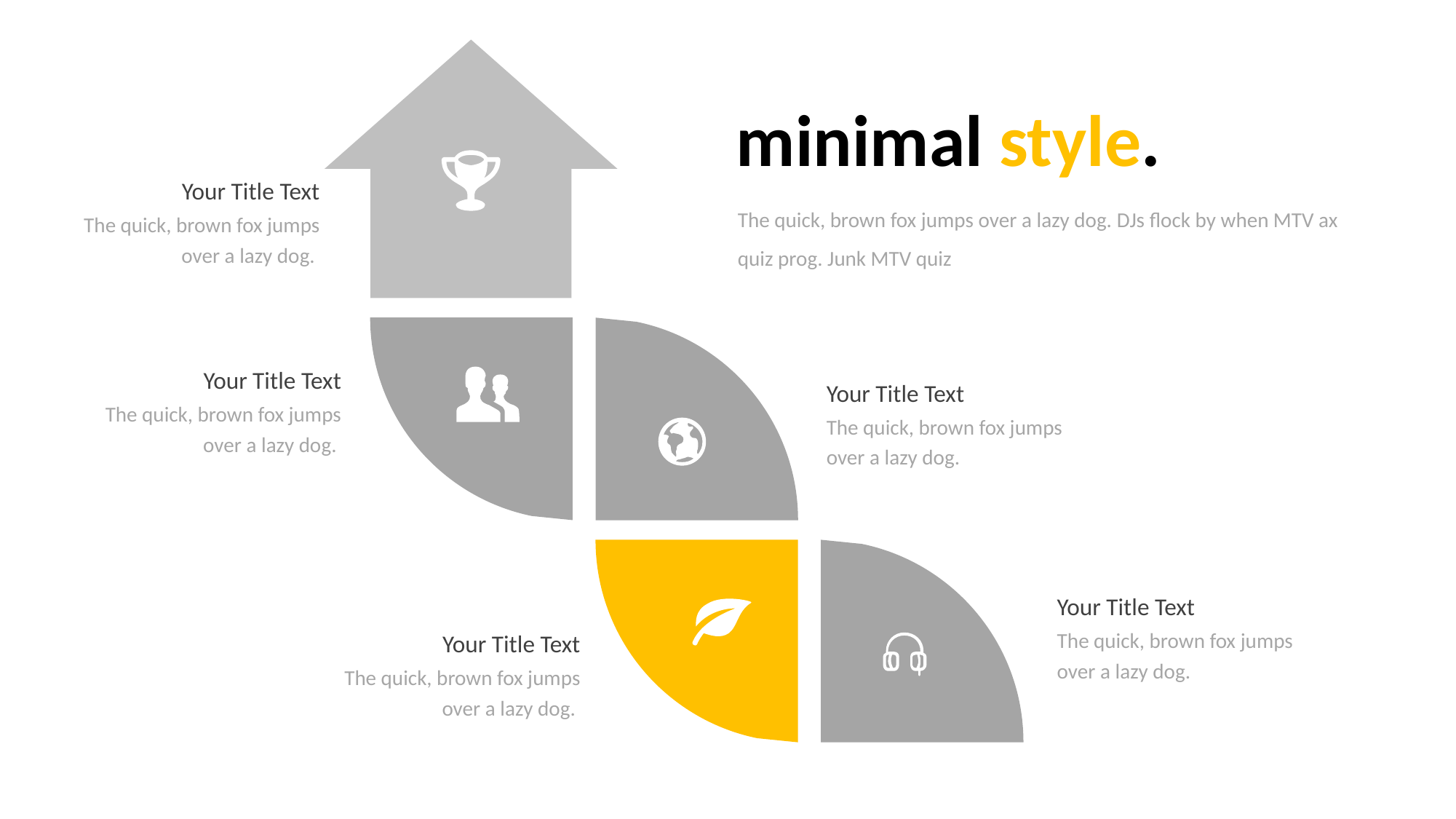

minimal style.

Your Title Text
The quick, brown fox jumps over a lazy dog.
The quick, brown fox jumps over a lazy dog. DJs flock by when MTV ax quiz prog. Junk MTV quiz
Your Title Text
The quick, brown fox jumps over a lazy dog.

Your Title Text
The quick, brown fox jumps over a lazy dog.

Your Title Text
The quick, brown fox jumps over a lazy dog.

Your Title Text
The quick, brown fox jumps over a lazy dog.